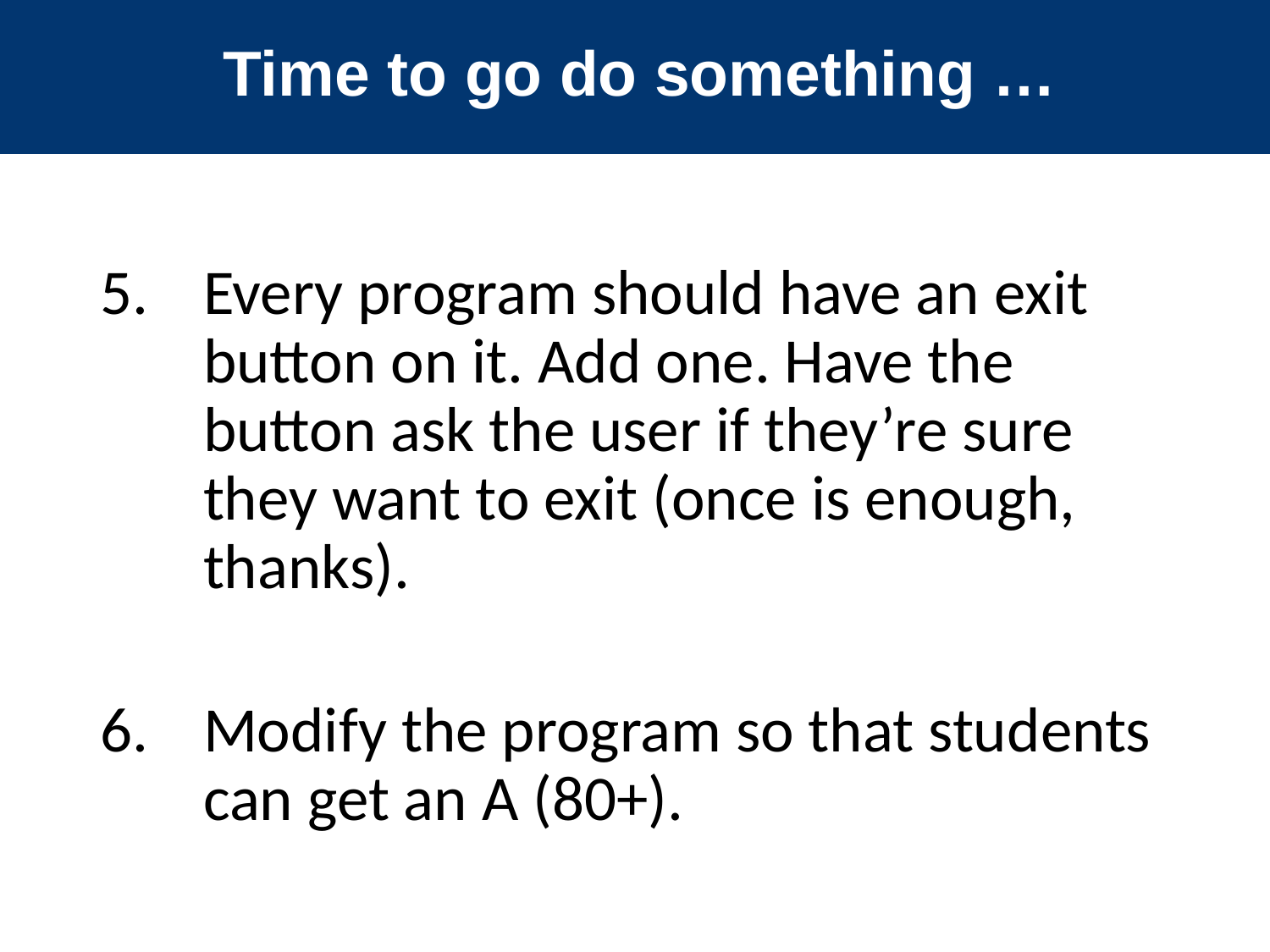

Time to go do something …
Every program should have an exit button on it. Add one. Have the button ask the user if they’re sure they want to exit (once is enough, thanks).

Modify the program so that students can get an A (80+).